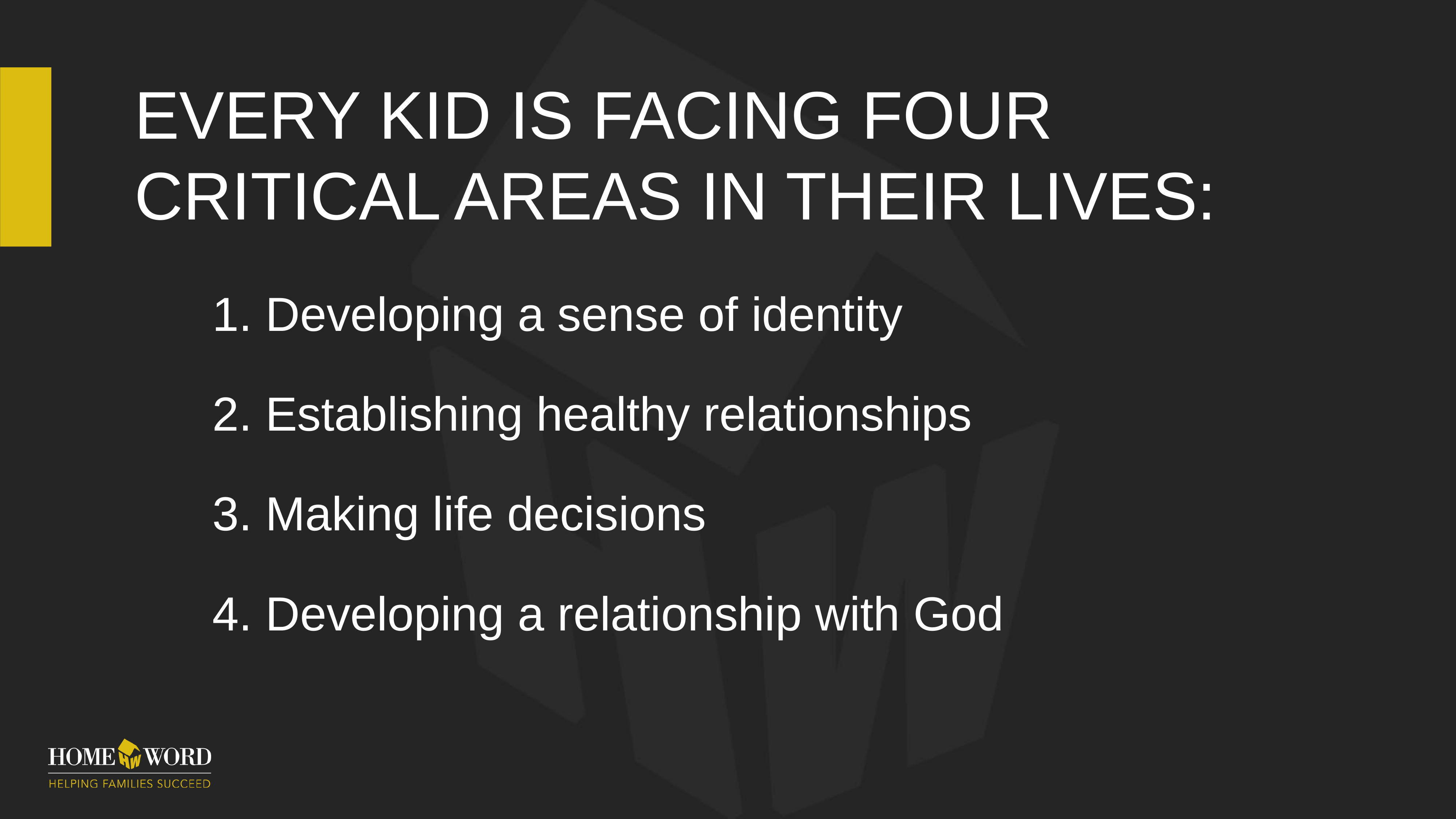

# Every kid is facing four critical areas in their lives:
 Developing a sense of identity
 Establishing healthy relationships
 Making life decisions
 Developing a relationship with God